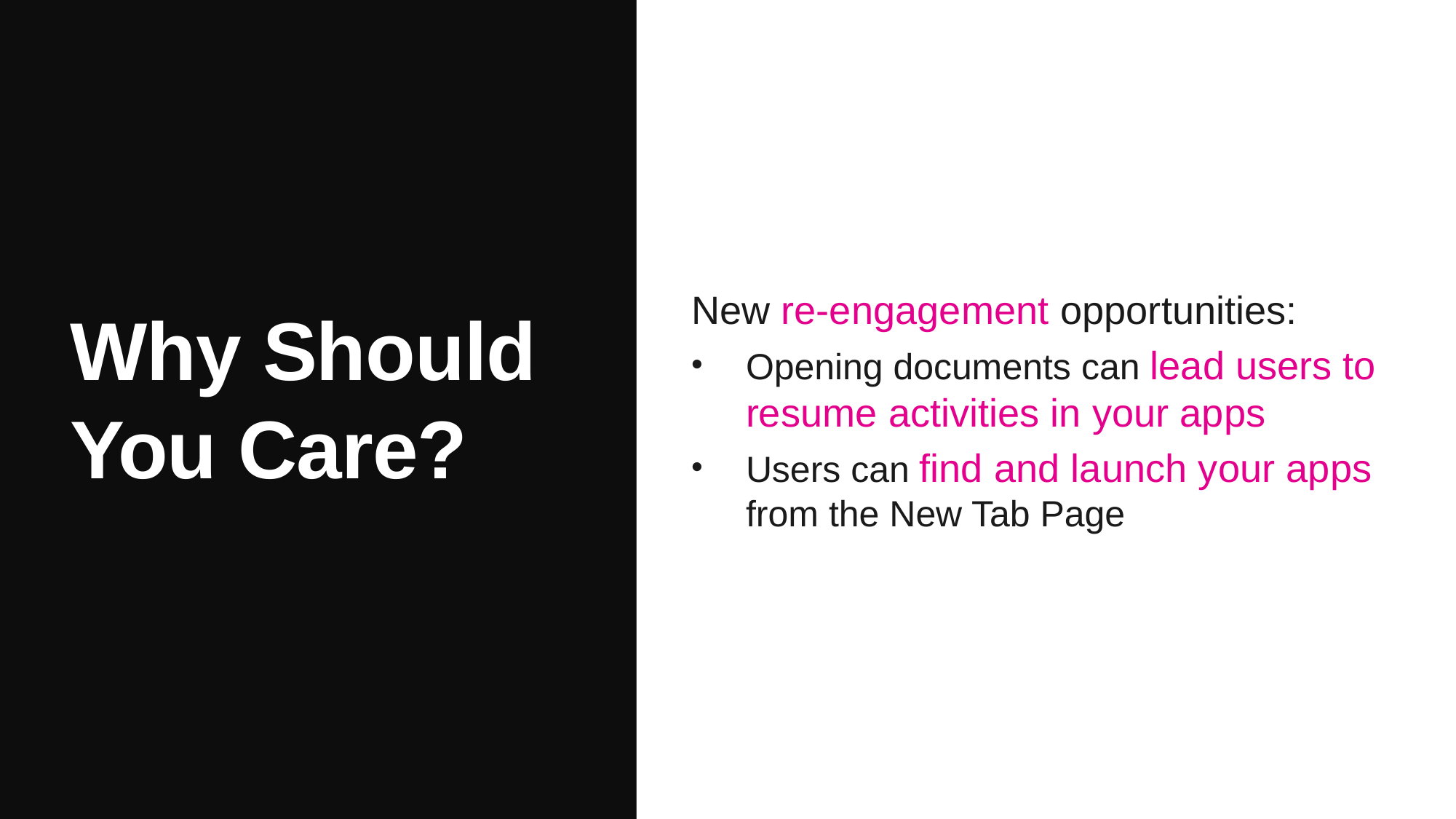

New re-engagement opportunities:
Opening documents can lead users to resume activities in your apps
Users can find and launch your apps from the New Tab Page
New re-engagement opportunities:
Opening documents can lead users to resume activities in your apps
Users can find and launch your apps from the New Tab Page
New re-engagement opportunities:
Opening documents can lead users to resume activities in your apps
Users can find and launch your apps from the New Tab Page
# Why Should You Care?